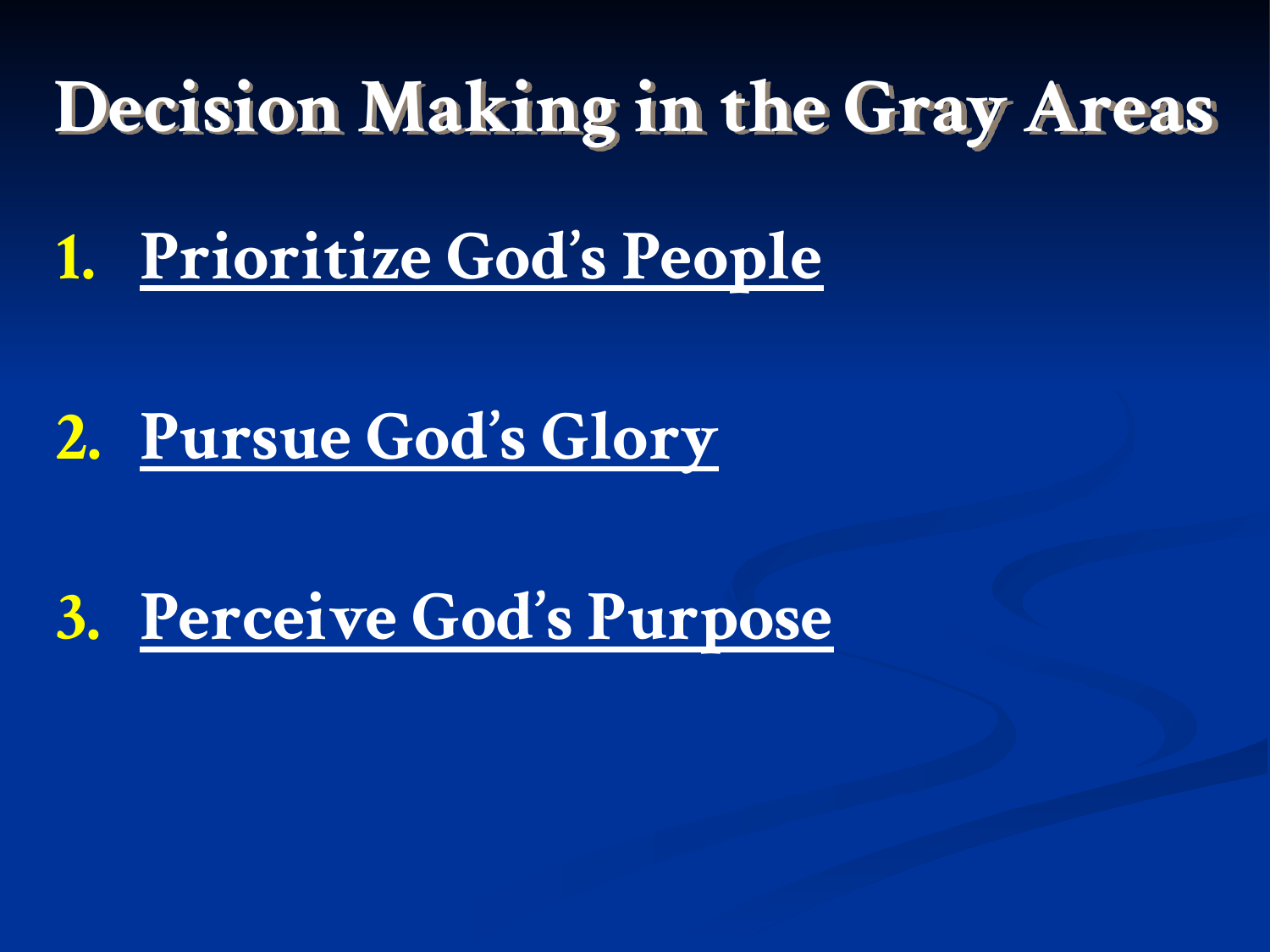

Decision Making in the Gray Areas
Prioritize God’s People

Pursue God’s Glory

Perceive God’s Purpose